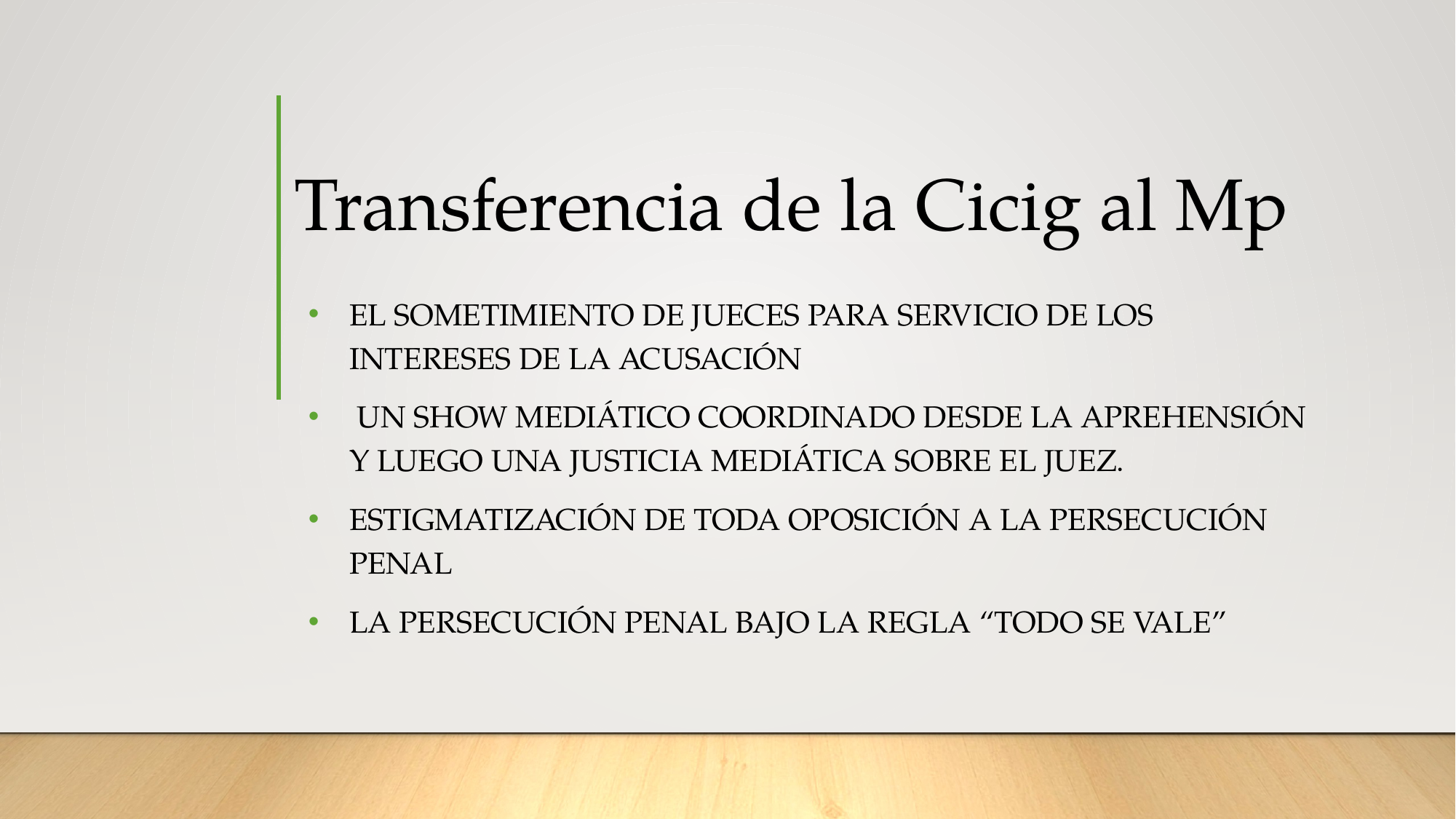

# Transferencia de la Cicig al Mp
El sometimiento de jueces para servicio de los intereses de la acusación
 un show mediático coordinado desde la aprehensión y luego una justicia mediática sobre el juez.
Estigmatización de toda oposición a la persecución penal
La persecución penal bajo la regla “todo se vale”